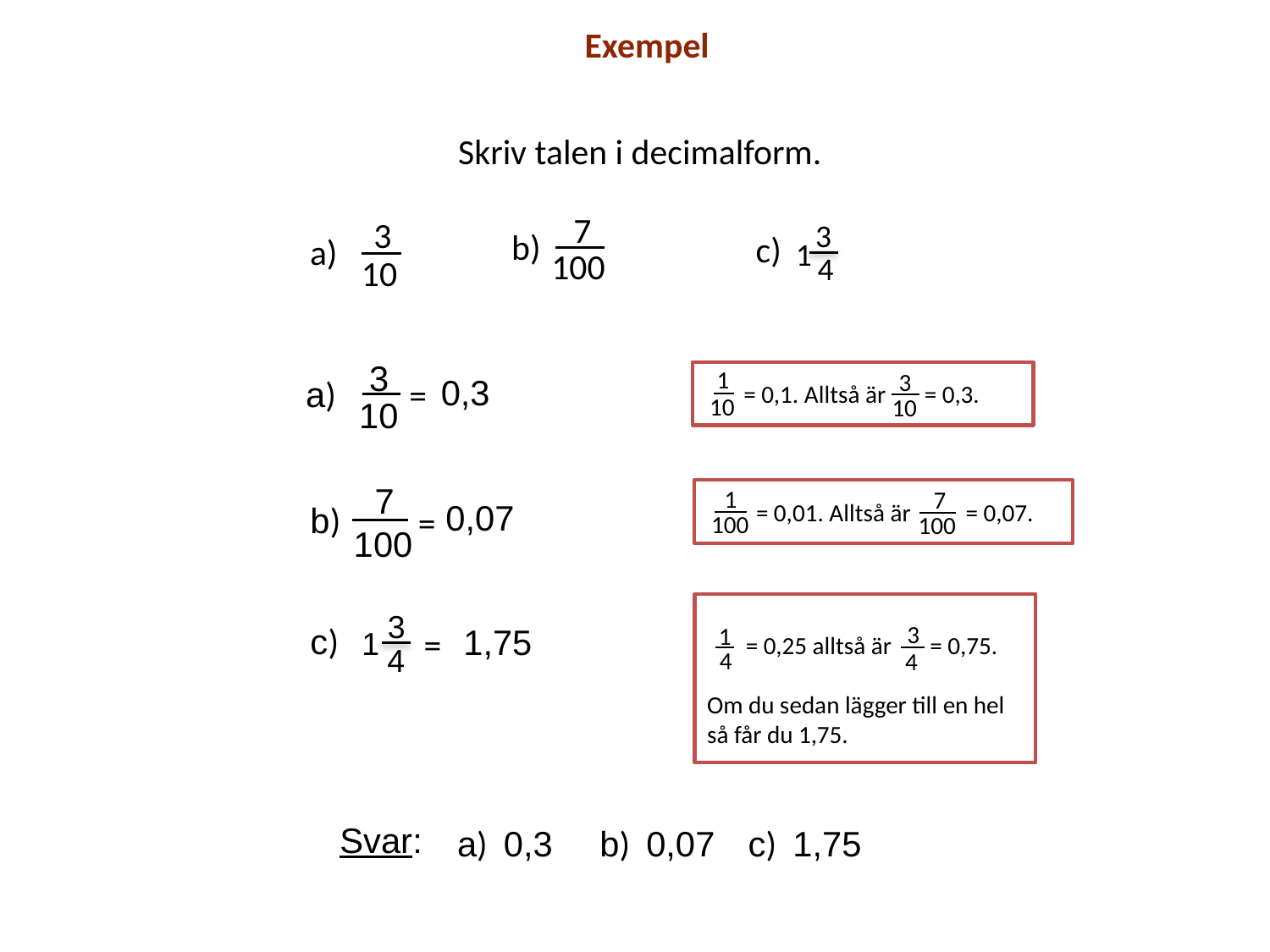

Exempel
Skriv talen i decimalform.
7
100
3
10
3
1
4
b)
c)
a)
3

10
=
1
       = 0,1. Alltså är       = 0,3. 1
r
10
3
10
0,3

a)
7

100
=
1
         = 0,01. Alltså är          = 0,07. 1
r
100
7
100
0,07

b)

       = 0,25 alltså är       = 0,75.

Om du sedan lägger till en hel så får du 1,75.
r
1
4
3
4
3
1
4
=
c)
1,75

Svar:
a)  0,3

b)  0,07

c)  1,75